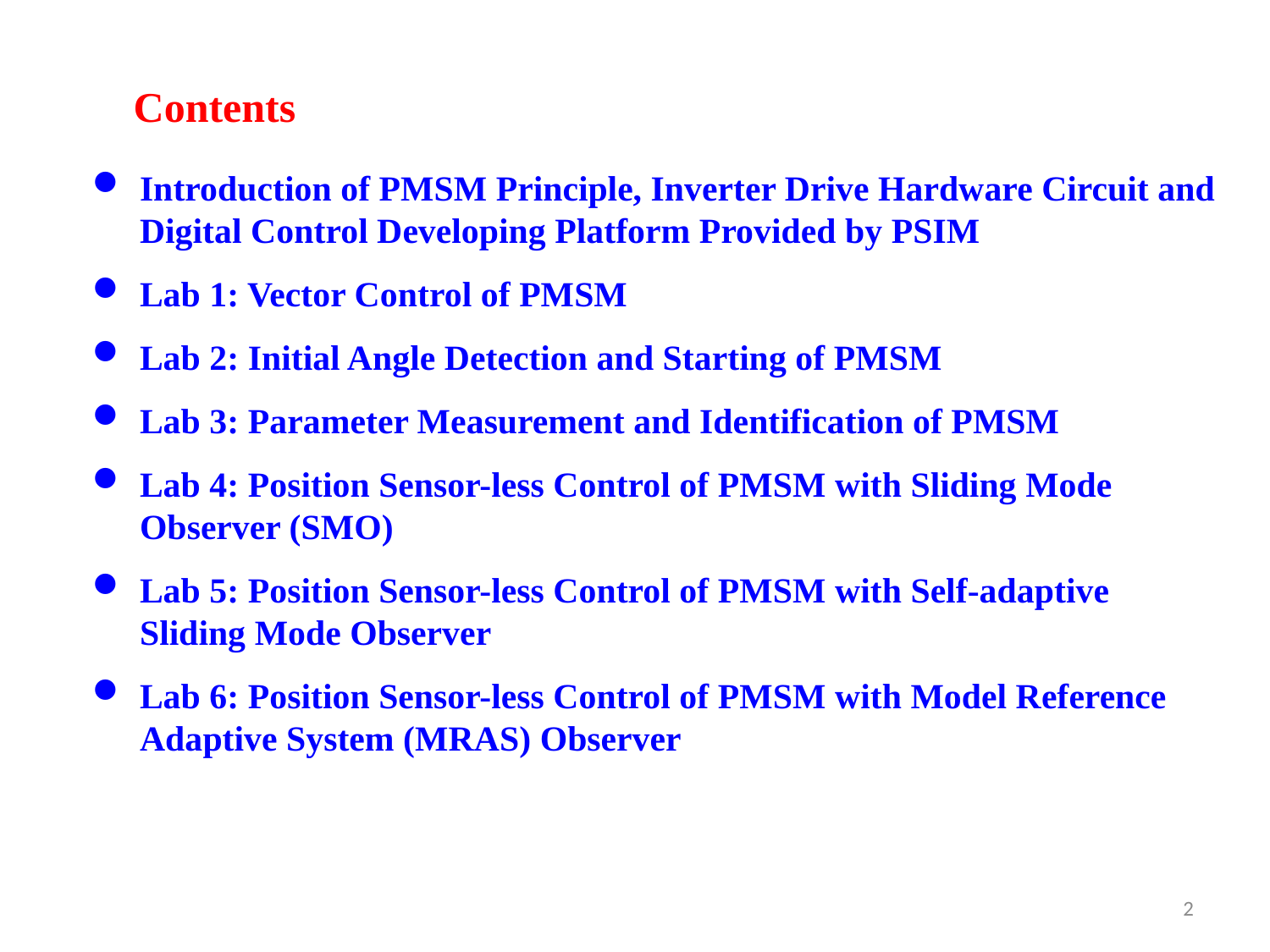

Contents
Introduction of PMSM Principle, Inverter Drive Hardware Circuit and Digital Control Developing Platform Provided by PSIM
Lab 1: Vector Control of PMSM
Lab 2: Initial Angle Detection and Starting of PMSM
Lab 3: Parameter Measurement and Identification of PMSM
Lab 4: Position Sensor-less Control of PMSM with Sliding Mode Observer (SMO)
Lab 5: Position Sensor-less Control of PMSM with Self-adaptive Sliding Mode Observer
Lab 6: Position Sensor-less Control of PMSM with Model Reference Adaptive System (MRAS) Observer
2